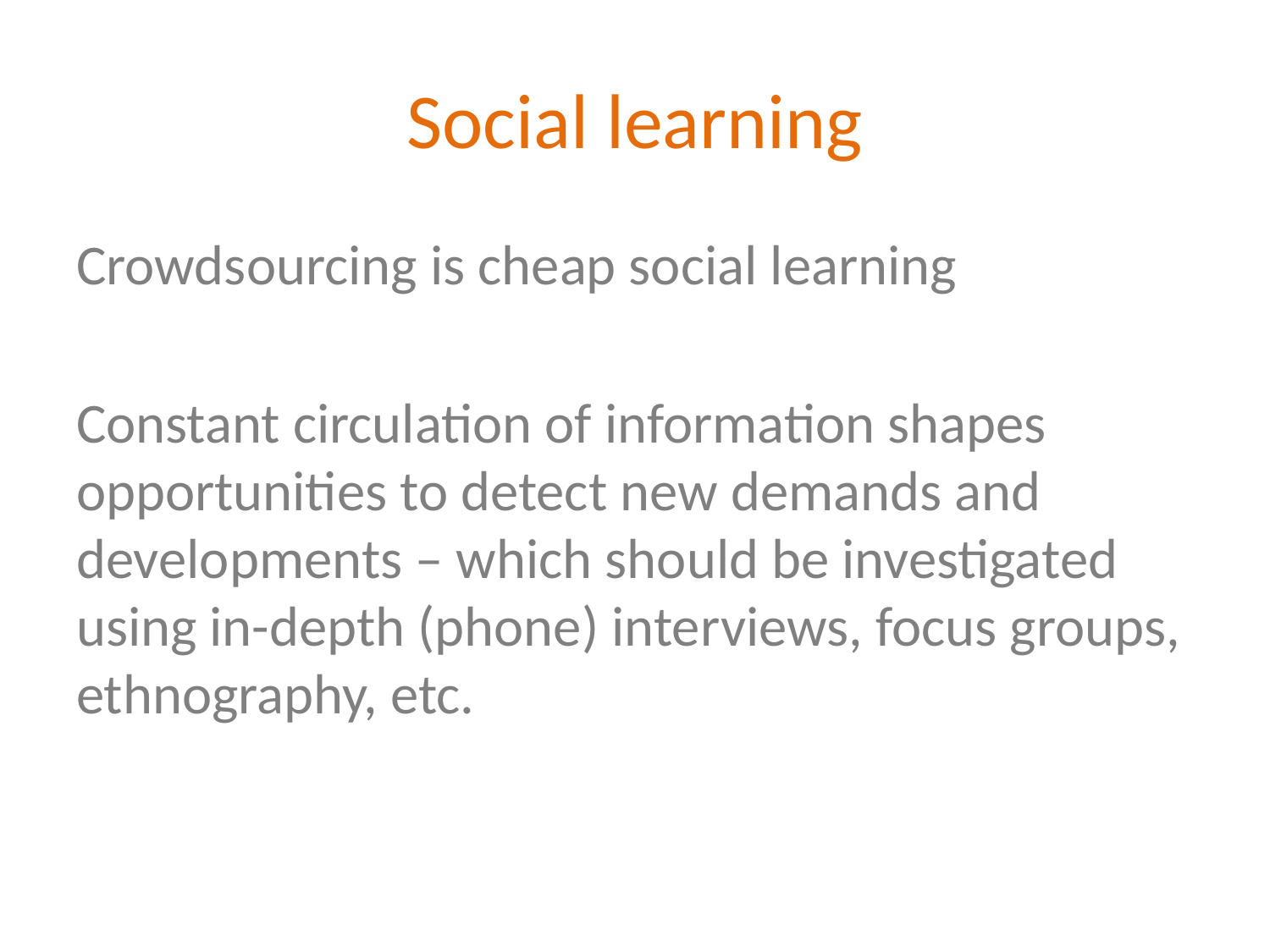

# Social learning
Crowdsourcing is cheap social learning

Constant circulation of information shapes opportunities to detect new demands and developments – which should be investigated using in-depth (phone) interviews, focus groups, ethnography, etc.